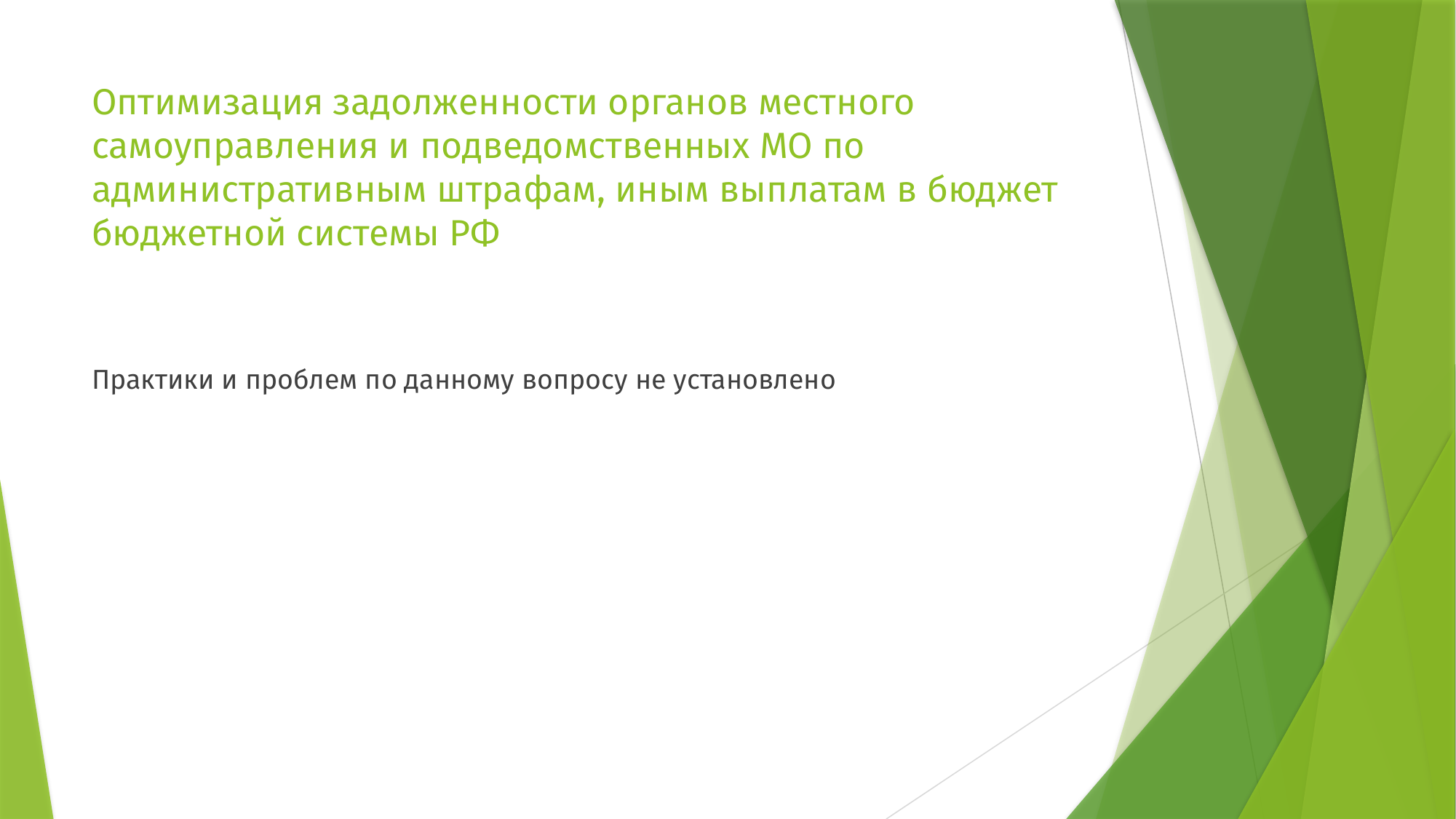

# Оптимизация задолженности органов местного самоуправления и подведомственных МО по административным штрафам, иным выплатам в бюджет бюджетной системы РФ

Практики и проблем по данному вопросу не установлено